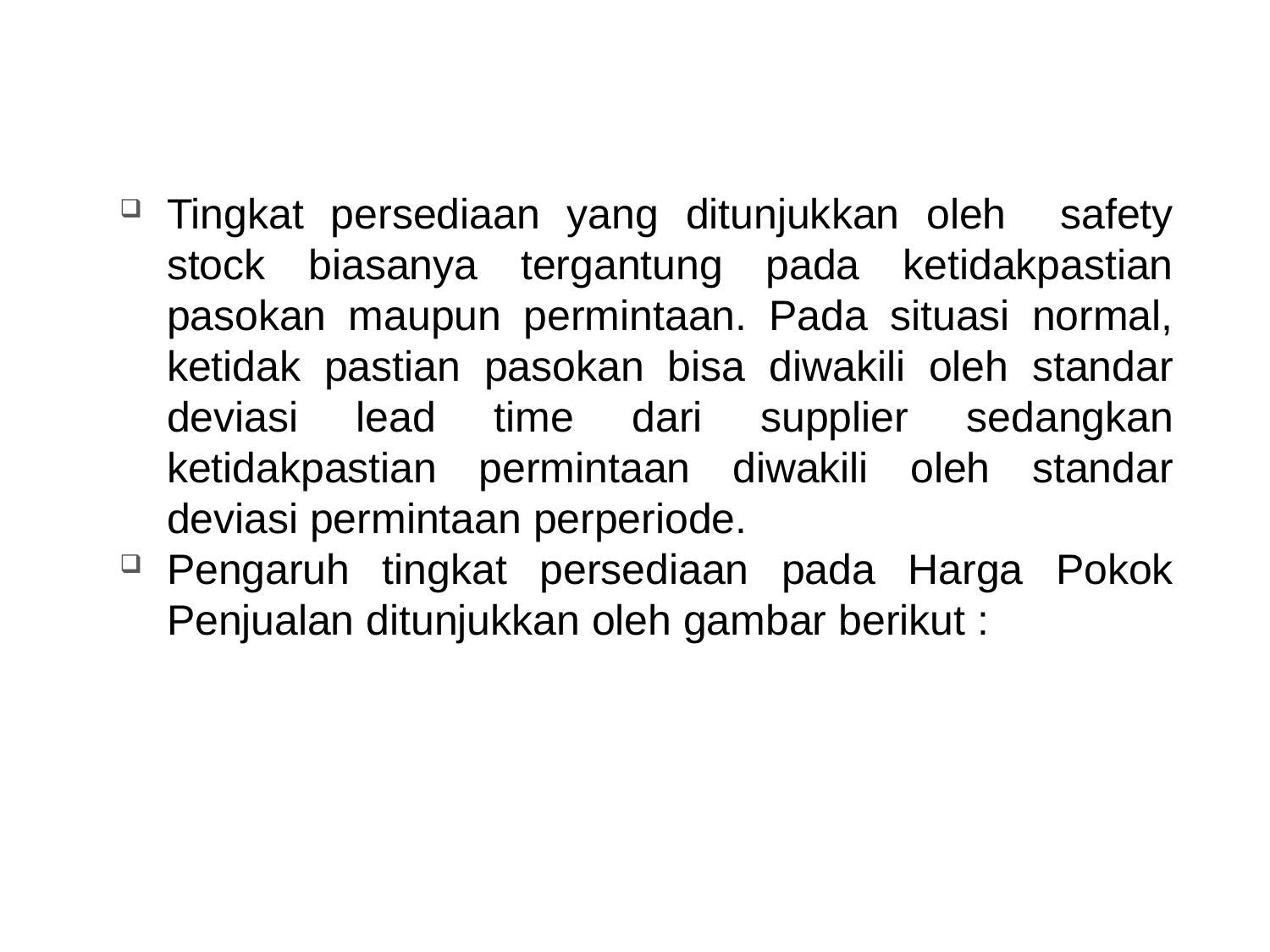

Tingkat persediaan yang ditunjukkan oleh  safety stock biasanya tergantung pada ketidakpastian pasokan maupun permintaan. Pada situasi normal, ketidak pastian pasokan bisa diwakili oleh standar deviasi lead time dari supplier sedangkan ketidakpastian permintaan diwakili oleh standar deviasi permintaan perperiode.
Pengaruh tingkat persediaan pada Harga Pokok Penjualan ditunjukkan oleh gambar berikut :